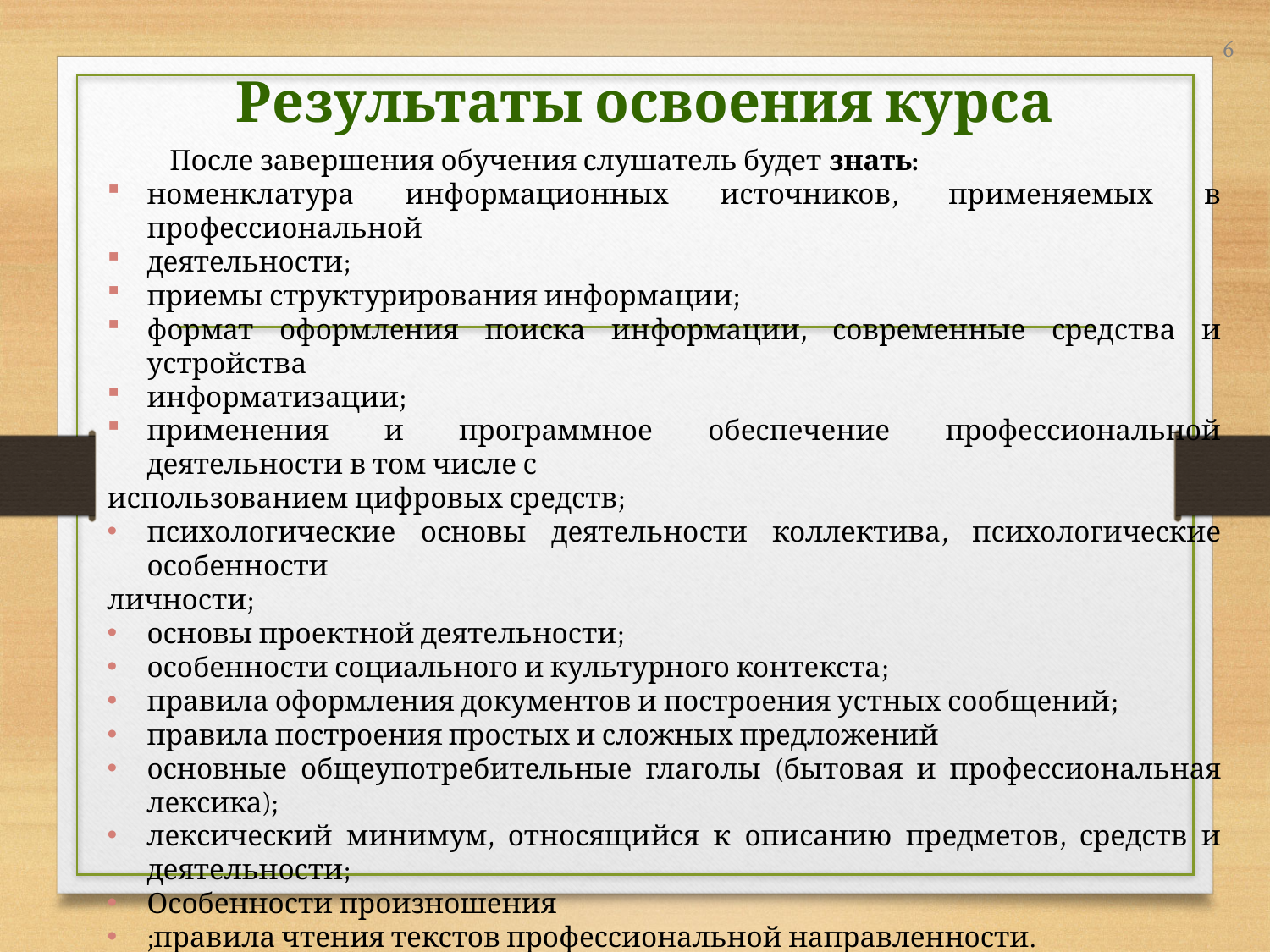

6
Результаты освоения курса
	После завершения обучения слушатель будет знать:
номенклатура информационных источников, применяемых в профессиональной
деятельности;
приемы структурирования информации;
формат оформления поиска информации, современные средства и устройства
информатизации;
применения и программное обеспечение профессиональной деятельности в том числе с
использованием цифровых средств;
психологические основы деятельности коллектива, психологические особенности
личности;
основы проектной деятельности;
особенности социального и культурного контекста;
правила оформления документов и построения устных сообщений;
правила построения простых и сложных предложений
основные общеупотребительные глаголы (бытовая и профессиональная лексика);
лексический минимум, относящийся к описанию предметов, средств и деятельности;
Особенности произношения
;правила чтения текстов профессиональной направленности.